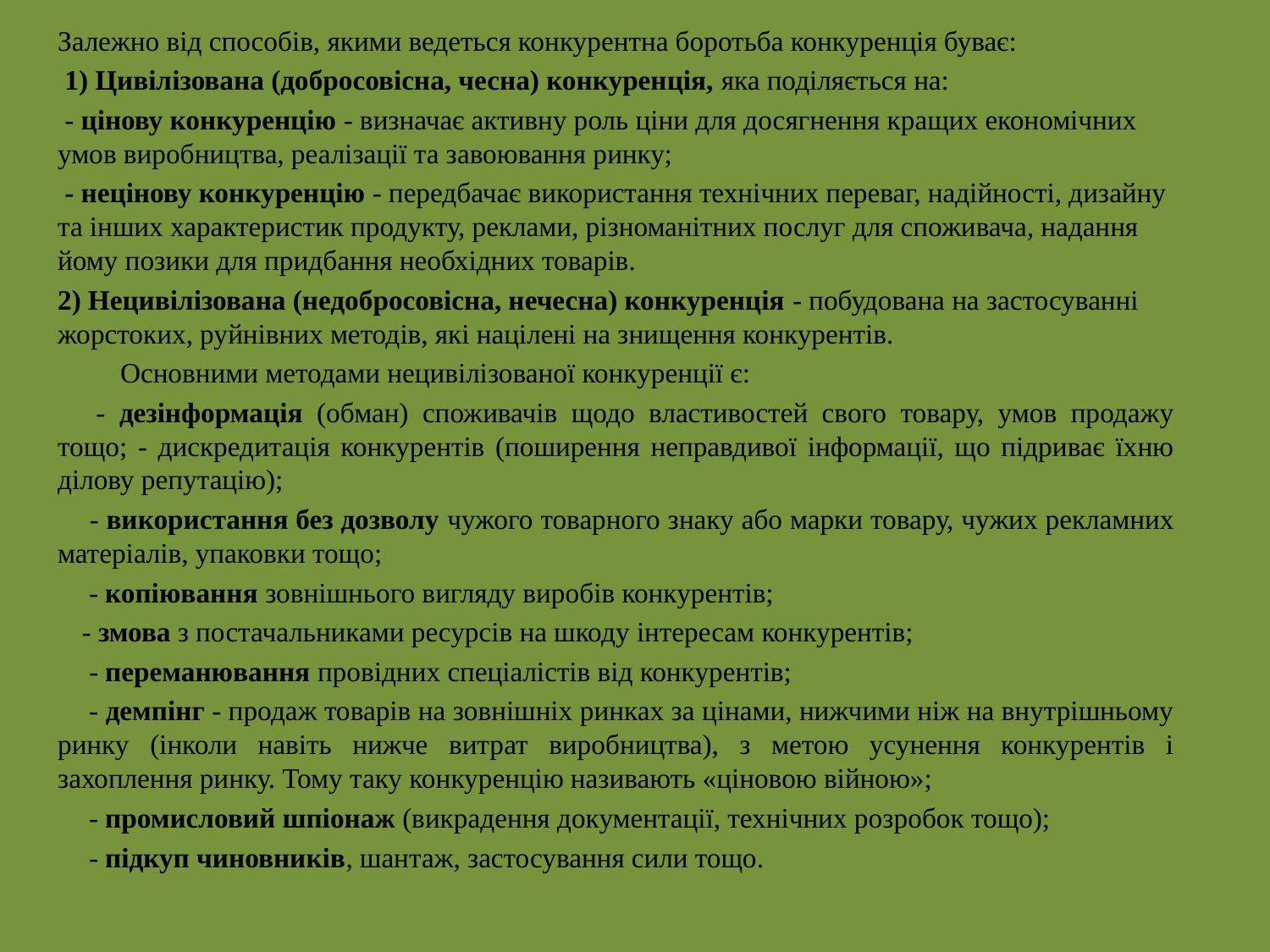

Залежно від способів, якими ведеться конкурентна боротьба конкуренція буває:
 1) Цивілізована (добросовісна, чесна) конкуренція, яка поділяється на:
 - цінову конкуренцію - визначає активну роль ціни для досягнення кращих економічних умов виробництва, реалізації та завоювання ринку;
 - нецінову конкуренцію - передбачає використання технічних переваг, надійності, дизайну та інших характеристик продукту, реклами, різноманітних послуг для споживача, надання йому позики для придбання необхідних товарів.
2) Нецивілізована (недобросовісна, нечесна) конкуренція - побудована на застосуванні жорстоких, руйнівних методів, які націлені на знищення конкурентів.
Основними методами нецивілізованої конкуренції є:
 - дезінформація (обман) споживачів щодо властивостей свого товару, умов продажу тощо; - дискредитація конкурентів (поширення неправдивої інформації, що підриває їхню ділову репутацію);
 - використання без дозволу чужого товарного знаку або марки товару, чужих рекламних матеріалів, упаковки тощо;
 - копіювання зовнішнього вигляду виробів конкурентів;
- змова з постачальниками ресурсів на шкоду інтересам конкурентів;
 - переманювання провідних спеціалістів від конкурентів;
 - демпінг - продаж товарів на зовнішніх ринках за цінами, нижчими ніж на внутрішньому ринку (інколи навіть нижче витрат виробництва), з метою усунення конкурентів і захоплення ринку. Тому таку конкуренцію називають «ціновою війною»;
 - промисловий шпіонаж (викрадення документації, технічних розробок тощо);
 - підкуп чиновників, шантаж, застосування сили тощо.